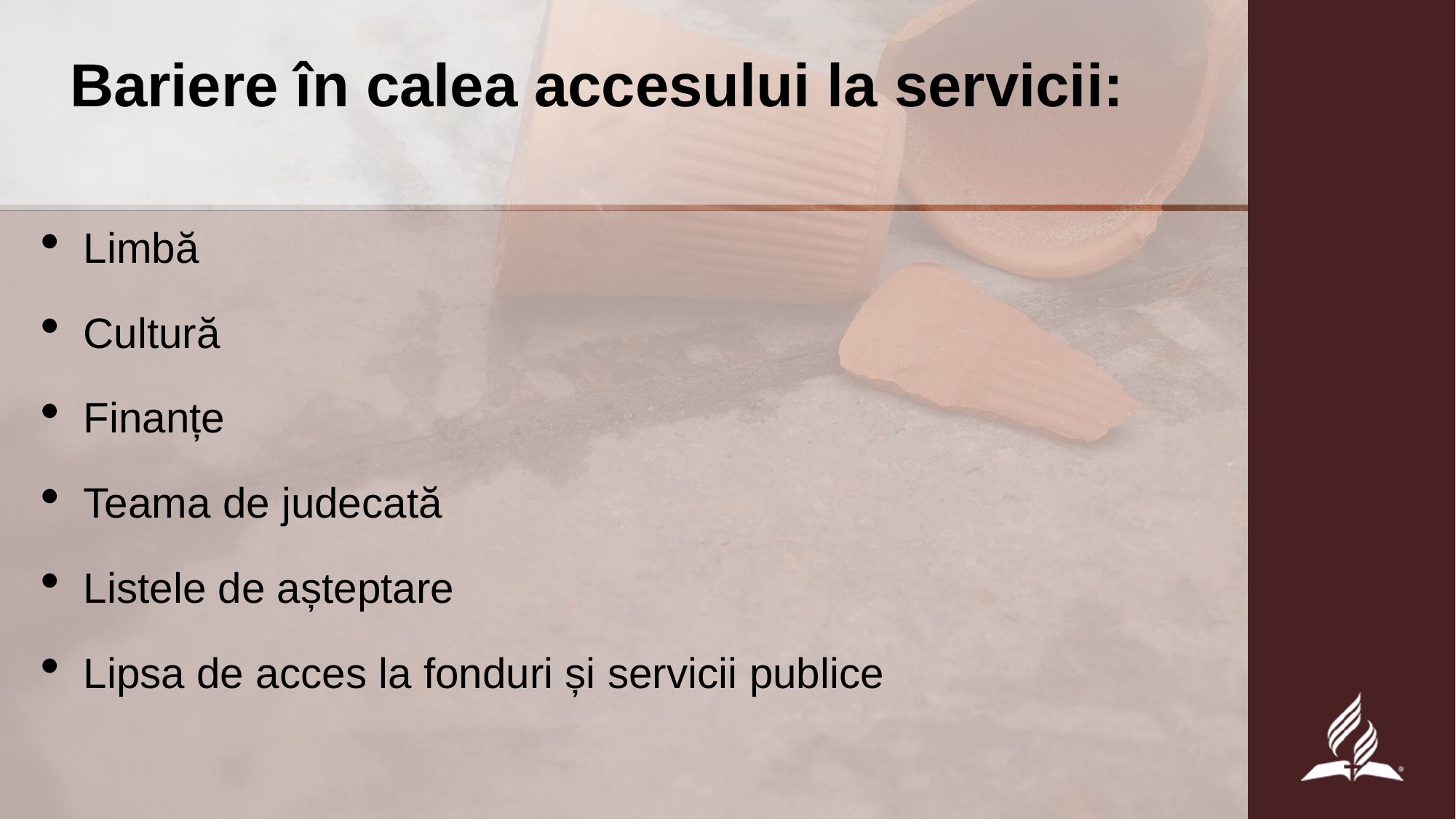

# Bariere în calea accesului la servicii:
Limbă

Cultură

Finanțe

Teama de judecată

Listele de așteptare

Lipsa de acces la fonduri și servicii publice